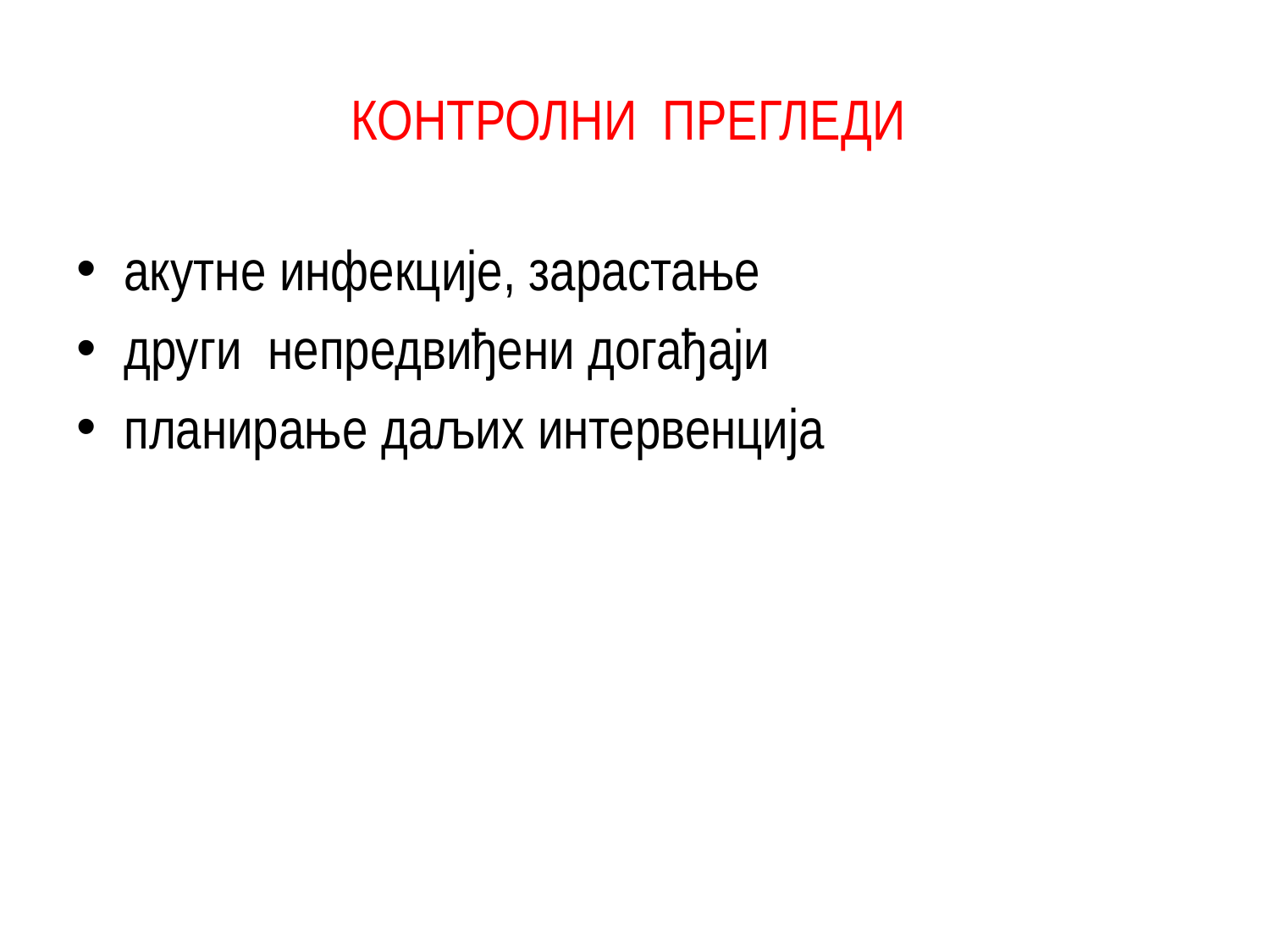

# КОНТРОЛНИ  ПРЕГЛЕДИ
акутне инфекције, зарастање
други  непредвиђени догађаји
планирање даљих интервенција